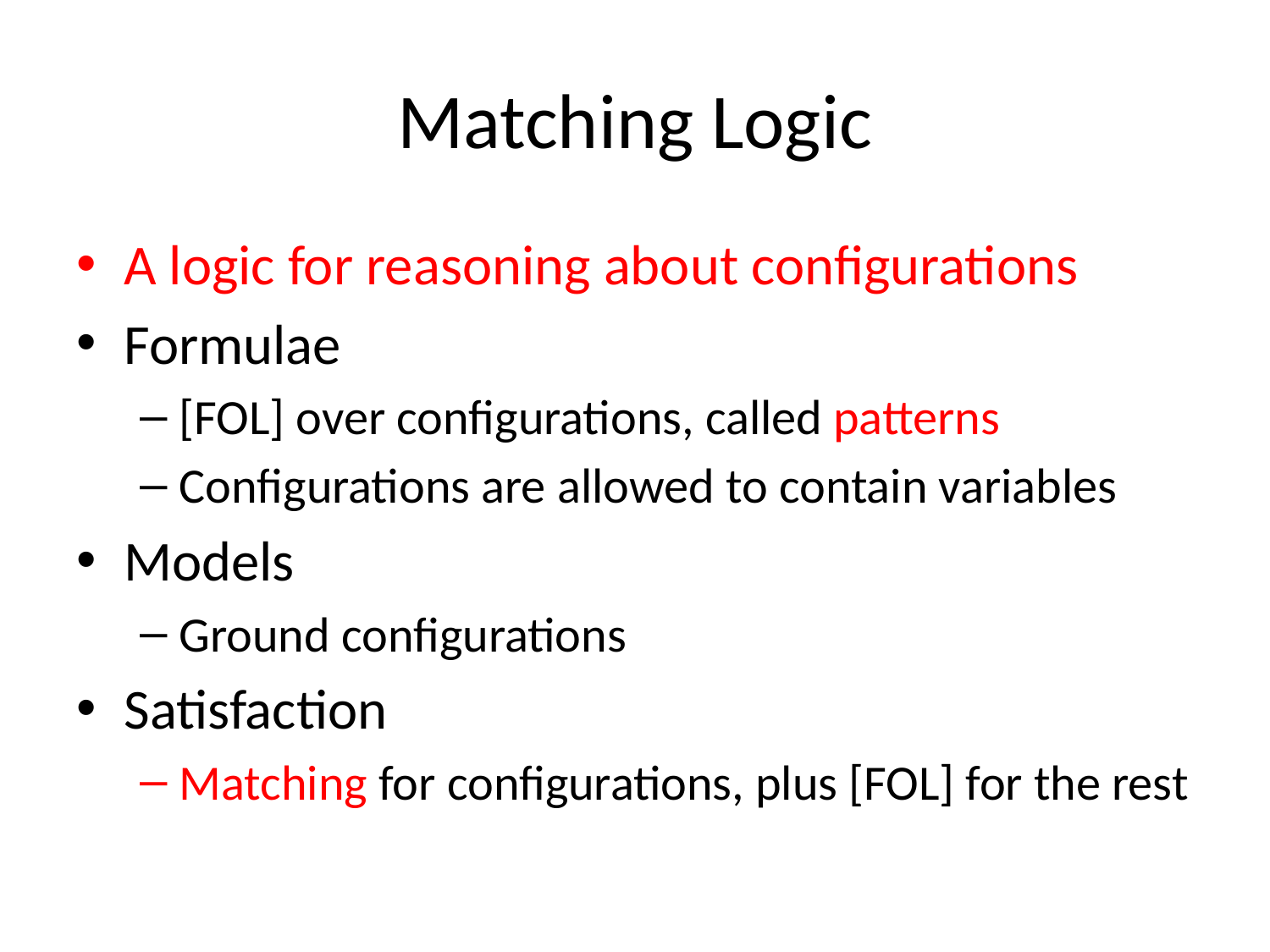

# Matching Logic
A logic for reasoning about configurations
Formulae
[FOL] over configurations, called patterns
Configurations are allowed to contain variables
Models
Ground configurations
Satisfaction
Matching for configurations, plus [FOL] for the rest